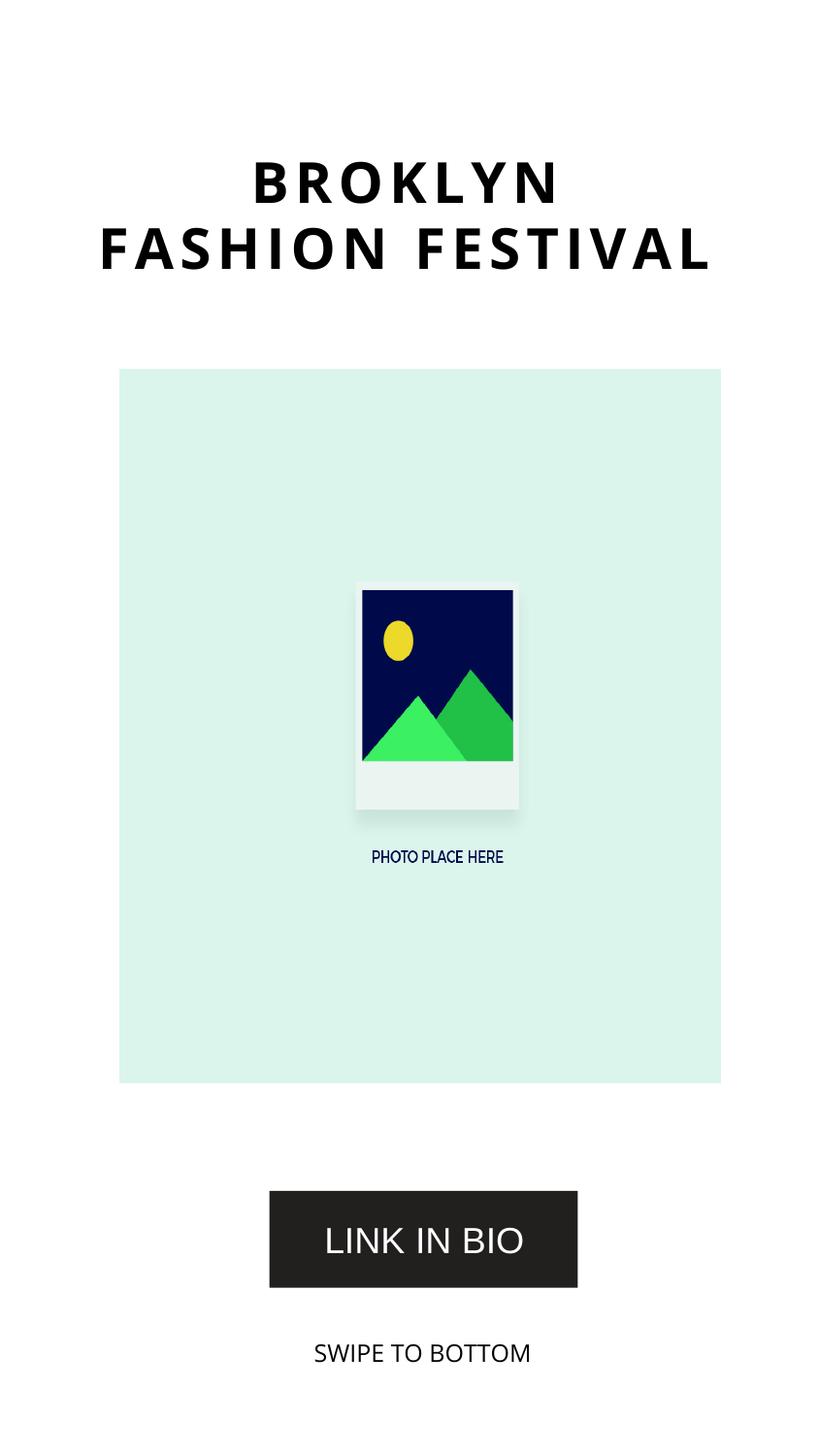

BROKLYN
FASHION FESTIVAL

LINK IN BIO
SWIPE TO BOTTOM